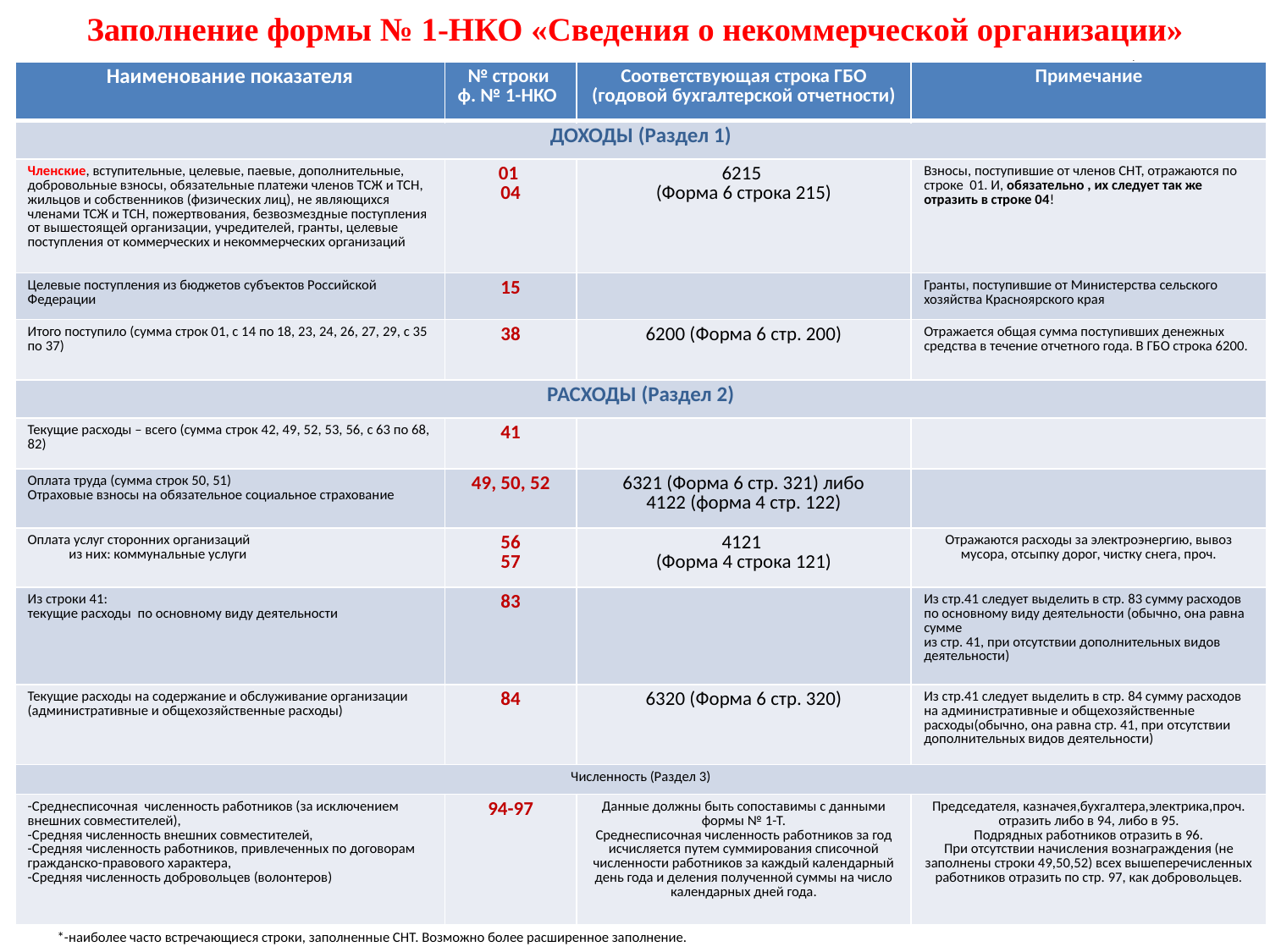

# Заполнение формы № 1-НКО «Сведения о некоммерческой организации»
Специфика заполнения формы садоводческими некоммерческими товариществами*:
| Наименование показателя | № строки ф. № 1-НКО | Соответствующая строка ГБО (годовой бухгалтерской отчетности) | Примечание |
| --- | --- | --- | --- |
| ДОХОДЫ (Раздел 1) |  |  |  |
| Членские, вступительные, целевые, паевые, дополнительные, добровольные взносы, обязательные платежи членов ТСЖ и ТСН, жильцов и собственников (физических лиц), не являющихся членами ТСЖ и ТСН, пожертвования, безвозмездные поступления от вышестоящей организации, учредителей, гранты, целевые поступления от коммерческих и некоммерческих организаций | 01 04 | 6215 (Форма 6 строка 215) | Взносы, поступившие от членов СНТ, отражаются по строке 01. И, обязательно , их следует так же отразить в строке 04! |
| Целевые поступления из бюджетов субъектов Российской Федерации | 15 |  | Гранты, поступившие от Министерства сельского хозяйства Красноярского края |
| Итого поступило (сумма строк 01, с 14 по 18, 23, 24, 26, 27, 29, с 35 по 37) | 38 | 6200 (Форма 6 стр. 200) | Отражается общая сумма поступивших денежных средства в течение отчетного года. В ГБО строка 6200. |
| РАСХОДЫ (Раздел 2) |  |  |  |
| Текущие расходы – всего (сумма строк 42, 49, 52, 53, 56, с 63 по 68, 82) | 41 |  |  |
| Оплата труда (сумма строк 50, 51) Отраховые взносы на обязательное социальное страхование | 49, 50, 52 | 6321 (Форма 6 стр. 321) либо 4122 (форма 4 стр. 122) |  |
| Оплата услуг сторонних организаций из них: коммунальные услуги | 56 57 | 4121 (Форма 4 строка 121) | Отражаются расходы за электроэнергию, вывоз мусора, отсыпку дорог, чистку снега, проч. |
| Из строки 41: текущие расходы по основному виду деятельности | 83 |  | Из стр.41 следует выделить в стр. 83 сумму расходов по основному виду деятельности (обычно, она равна сумме из стр. 41, при отсутствии дополнительных видов деятельности) |
| Текущие расходы на содержание и обслуживание организации (административные и общехозяйственные расходы) | 84 | 6320 (Форма 6 стр. 320) | Из стр.41 следует выделить в стр. 84 сумму расходов на административные и общехозяйственные расходы(обычно, она равна стр. 41, при отсутствии дополнительных видов деятельности) |
| Численность (Раздел 3) |  |  |  |
| -Среднесписочная численность работников (за исключением внешних совместителей), -Средняя численность внешних совместителей, -Средняя численность работников, привлеченных по договорам гражданско-правового характера, -Средняя численность добровольцев (волонтеров) | 94-97 | Данные должны быть сопоставимы с данными формы № 1-Т. Среднесписочная численность работников за год исчисляется путем суммирования списочной численности работников за каждый календарный день года и деления полученной суммы на число календарных дней года. | Председателя, казначея,бухгалтера,электрика,проч. отразить либо в 94, либо в 95. Подрядных работников отразить в 96. При отсутствии начисления вознаграждения (не заполнены строки 49,50,52) всех вышеперечисленных работников отразить по стр. 97, как добровольцев. |
*-наиболее часто встречающиеся строки, заполненные СНТ. Возможно более расширенное заполнение.